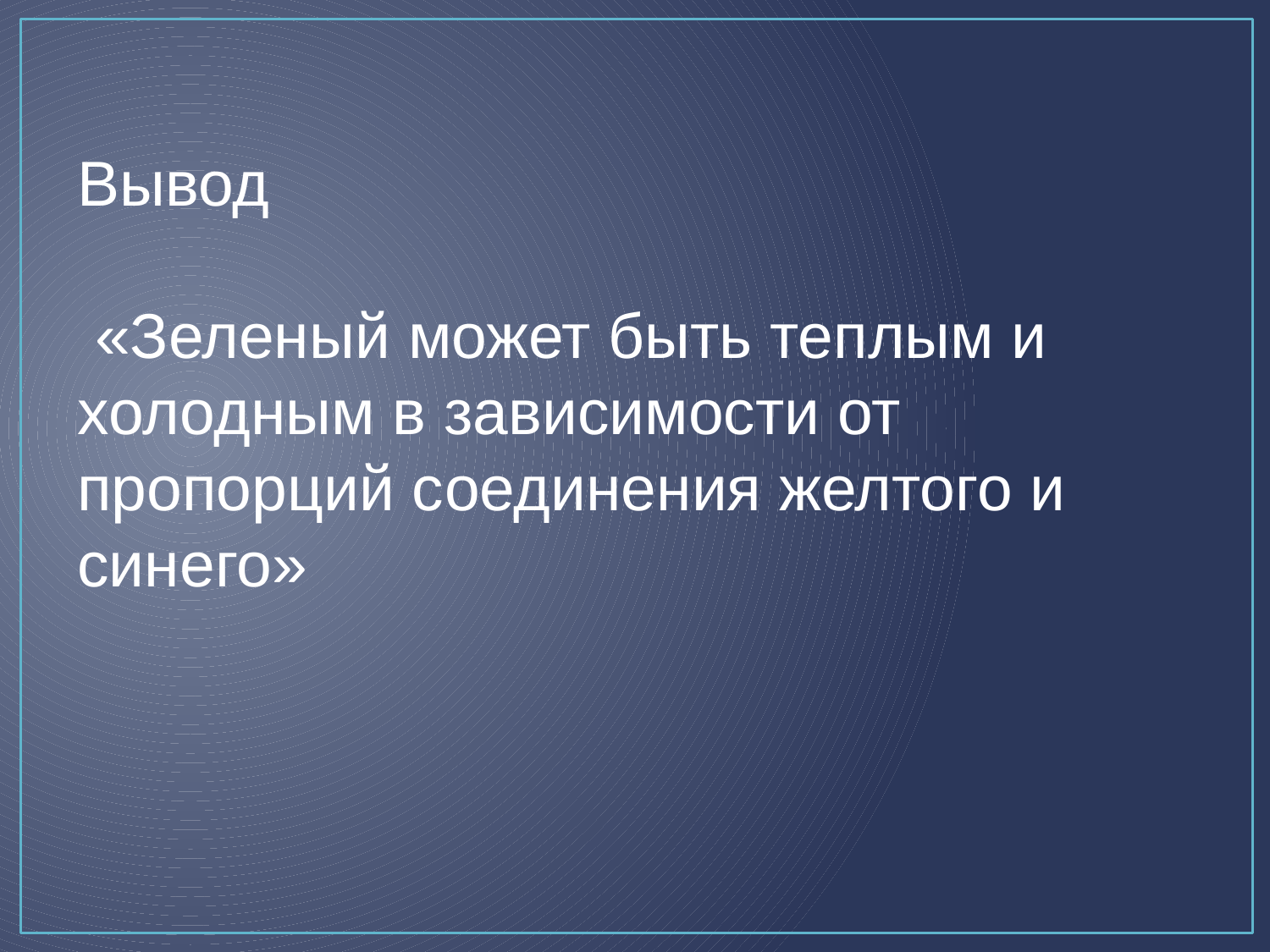

Вывод

 «Зеленый может быть теплым и холодным в зависимости от пропорций соединения желтого и синего»